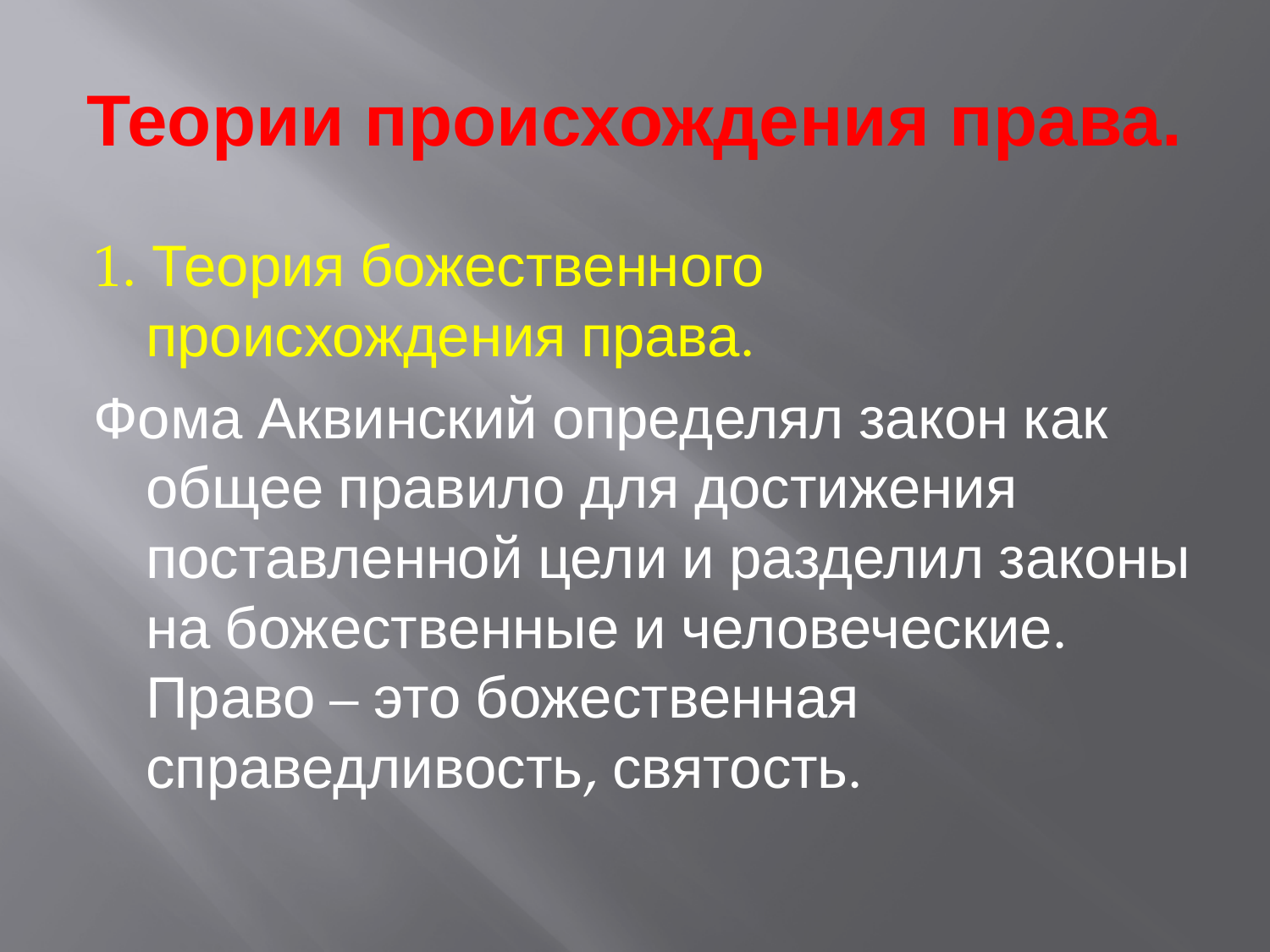

# Теории происхождения права.
1. Теория божественного происхождения права.
Фома Аквинский определял закон как общее правило для достижения поставленной цели и разделил законы на божественные и человеческие. Право – это божественная справедливость, святость.